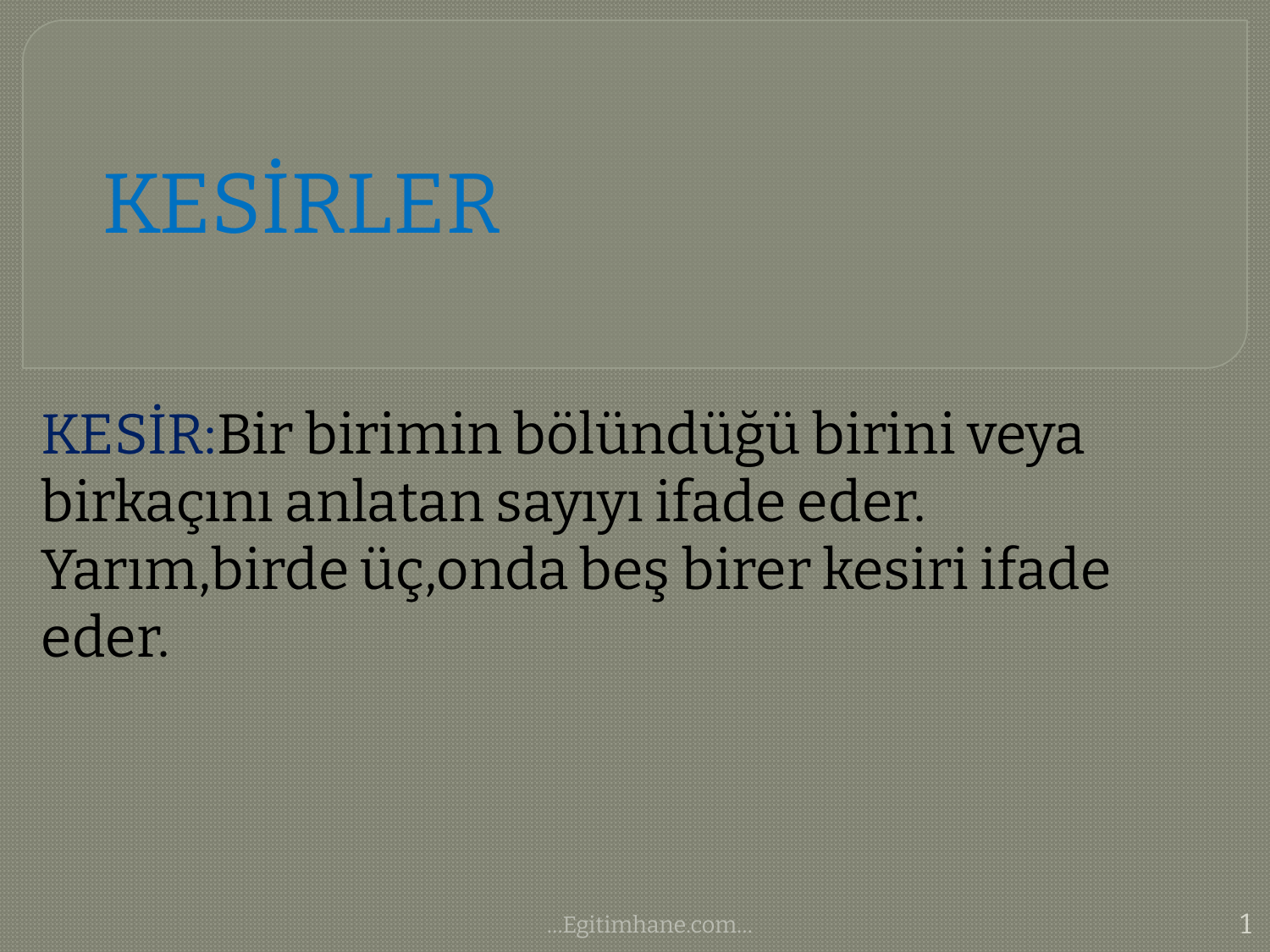

# KESİRLER
KESİR:Bir birimin bölündüğü birini veya birkaçını anlatan sayıyı ifade eder. Yarım,birde üç,onda beş birer kesiri ifade eder.
…Egitimhane.com…
1